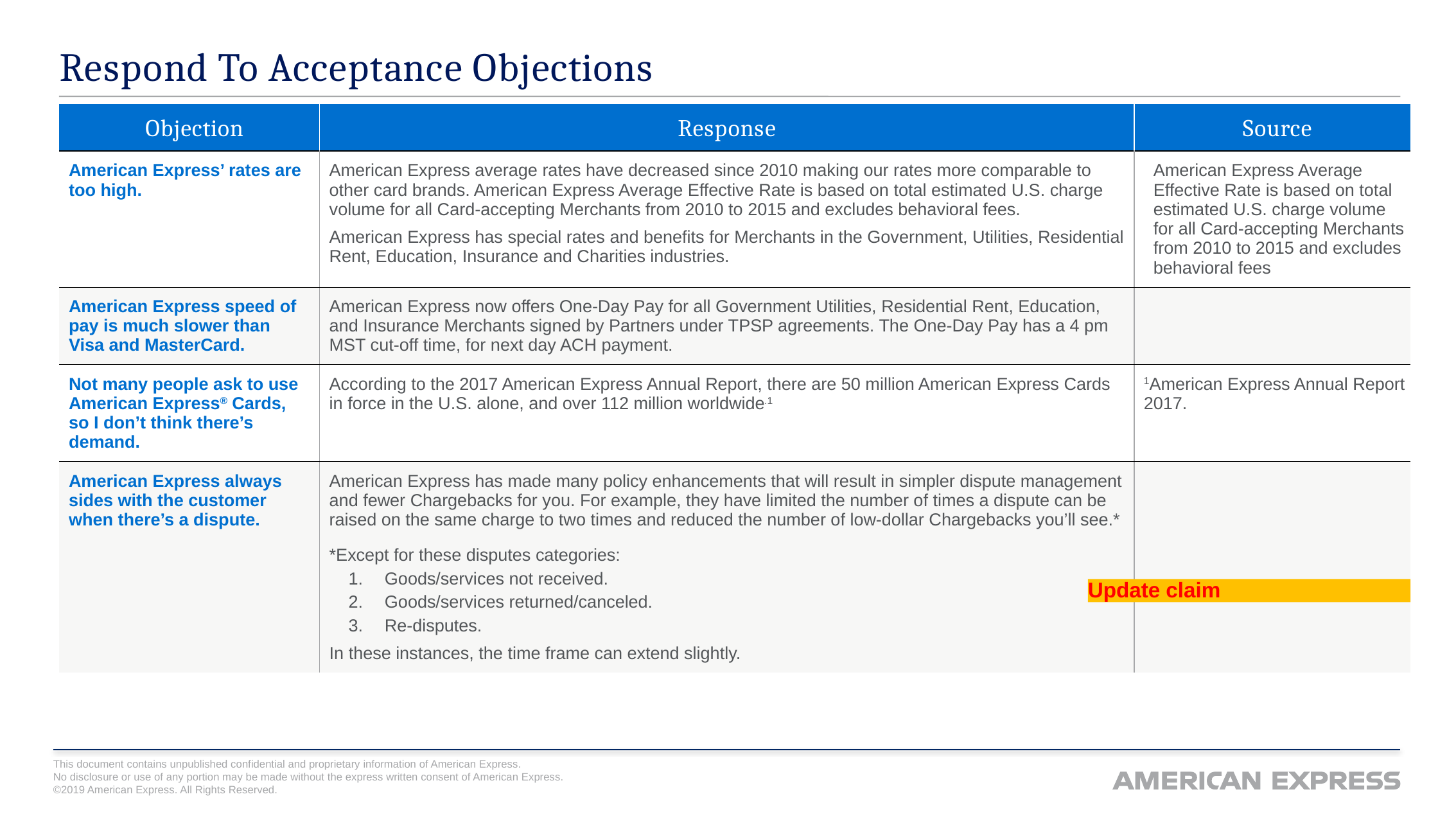

# Respond To Acceptance Objections
| Objection | Response | Source |
| --- | --- | --- |
| American Express’ rates are too high. | American Express average rates have decreased since 2010 making our rates more comparable to other card brands. American Express Average Effective Rate is based on total estimated U.S. charge volume for all Card-accepting Merchants from 2010 to 2015 and excludes behavioral fees. American Express has special rates and benefits for Merchants in the Government, Utilities, Residential Rent, Education, Insurance and Charities industries. | American Express Average Effective Rate is based on total estimated U.S. charge volume for all Card-accepting Merchants from 2010 to 2015 and excludes behavioral fees |
| American Express speed of pay is much slower than Visa and MasterCard. | American Express now offers One-Day Pay for all Government Utilities, Residential Rent, Education, and Insurance Merchants signed by Partners under TPSP agreements. The One-Day Pay has a 4 pm MST cut-off time, for next day ACH payment. |  |
| Not many people ask to use American Express® Cards, so I don’t think there’s demand. | According to the 2017 American Express Annual Report, there are 50 million American Express Cards in force in the U.S. alone, and over 112 million worldwide.1 | 1American Express Annual Report 2017. |
| American Express always sides with the customer when there’s a dispute. | American Express has made many policy enhancements that will result in simpler dispute management and fewer Chargebacks for you. For example, they have limited the number of times a dispute can be raised on the same charge to two times and reduced the number of low-dollar Chargebacks you’ll see.\* \*Except for these disputes categories: Goods/services not received. Goods/services returned/canceled. Re-disputes. In these instances, the time frame can extend slightly. |  |
Update claim